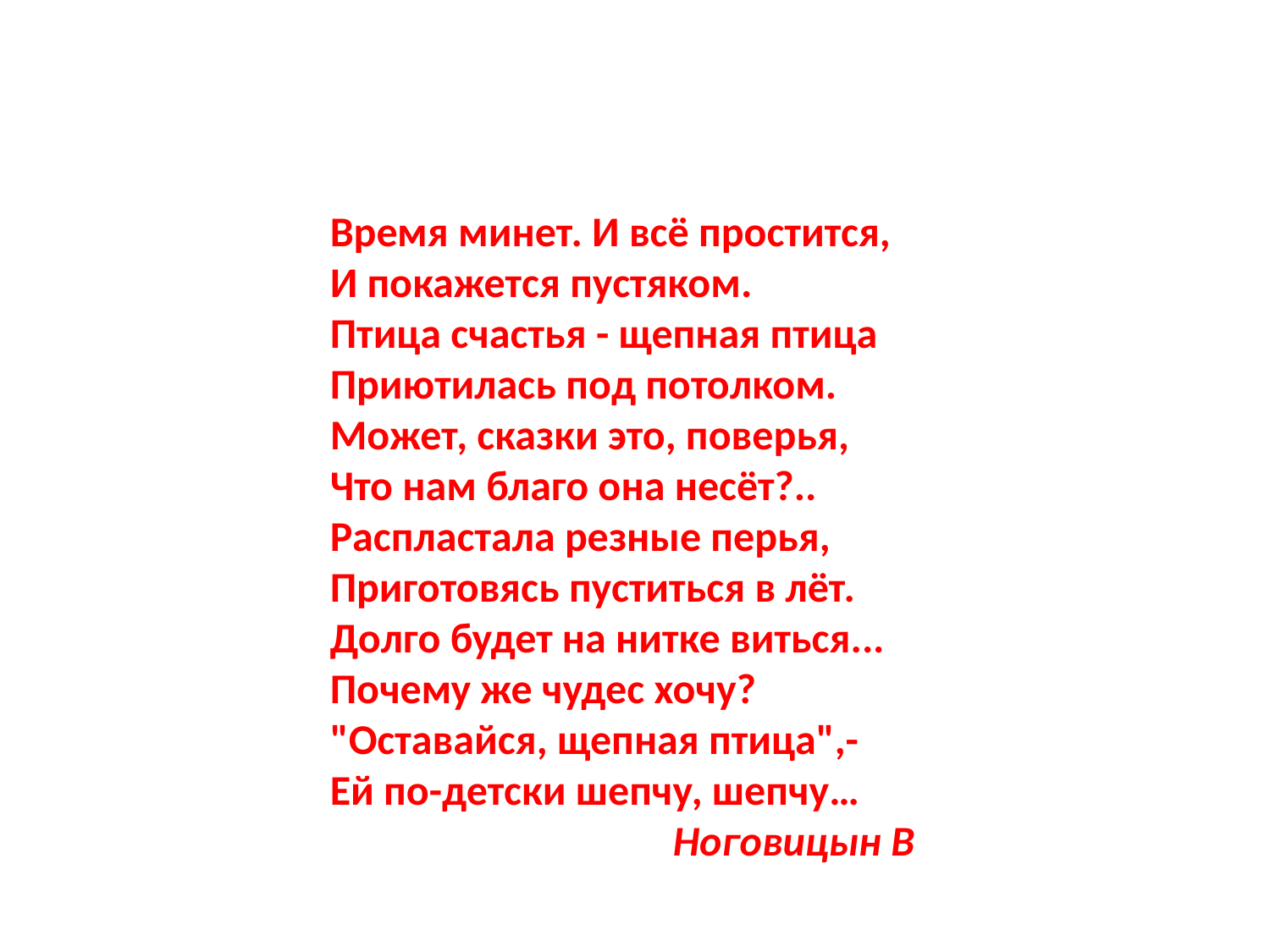

Время минет. И всё простится,
И покажется пустяком.
Птица счастья - щепная птица
Приютилась под потолком.
Может, сказки это, поверья,
Что нам благо она несёт?..
Распластала резные перья,
Приготовясь пуститься в лёт.
Долго будет на нитке виться...
Почему же чудес хочу?
"Оставайся, щепная птица",-
Ей по-детски шепчу, шепчу…
                                    Ноговицын В